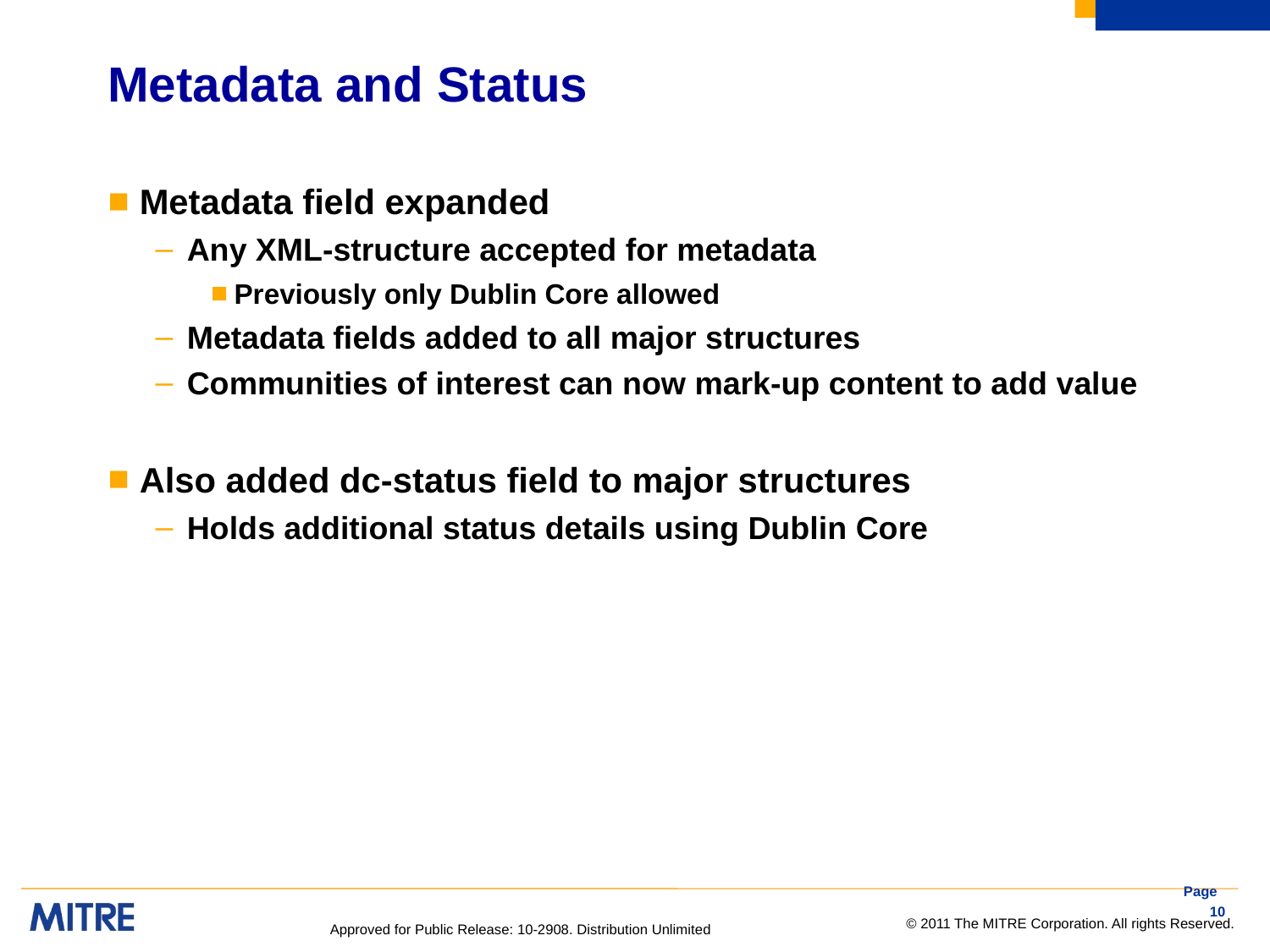

# Metadata and Status
Metadata field expanded
Any XML-structure accepted for metadata
Previously only Dublin Core allowed
Metadata fields added to all major structures
Communities of interest can now mark-up content to add value

Also added dc-status field to major structures
Holds additional status details using Dublin Core

Page  10